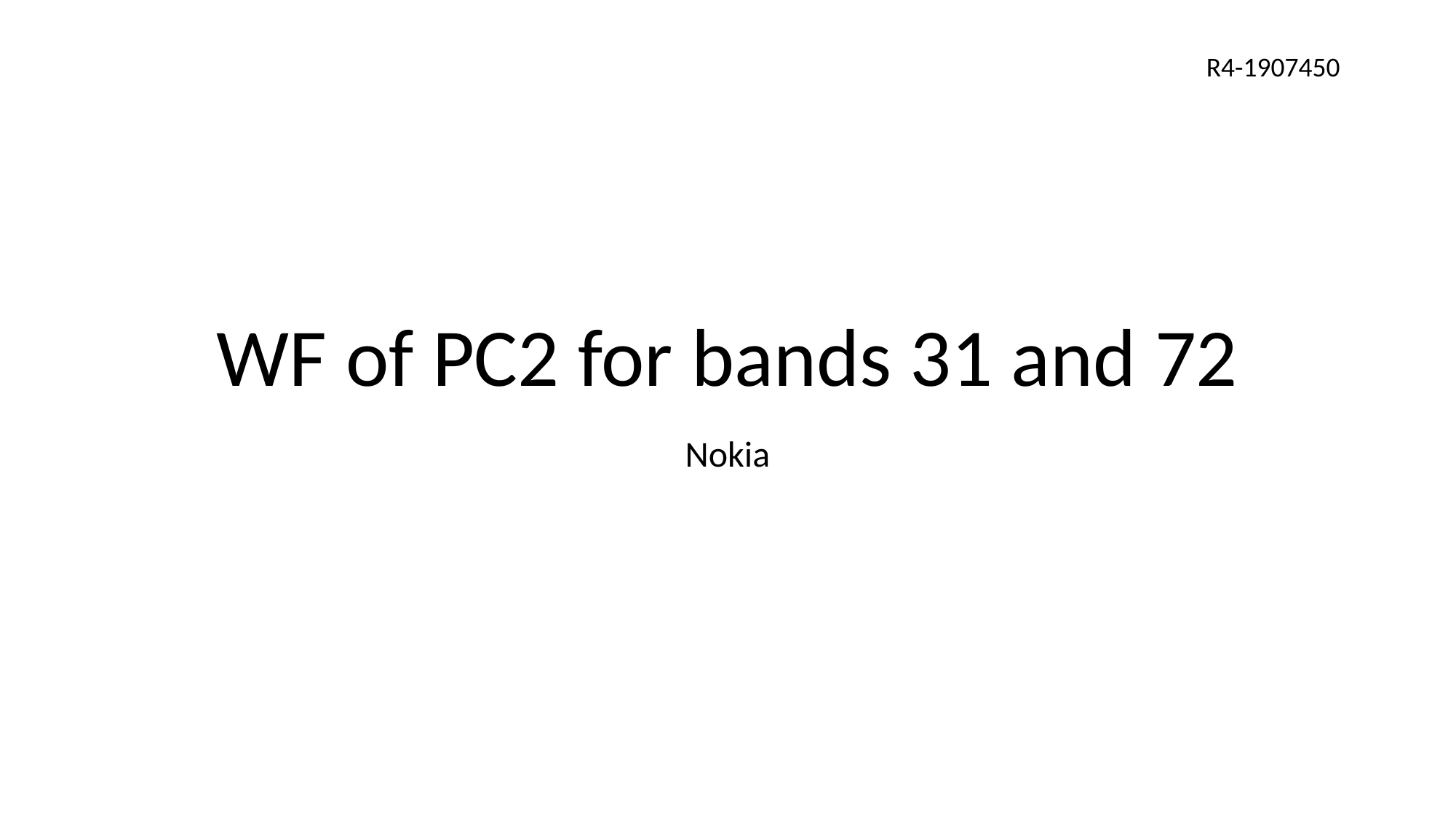

R4-1907450
# WF of PC2 for bands 31 and 72
Nokia